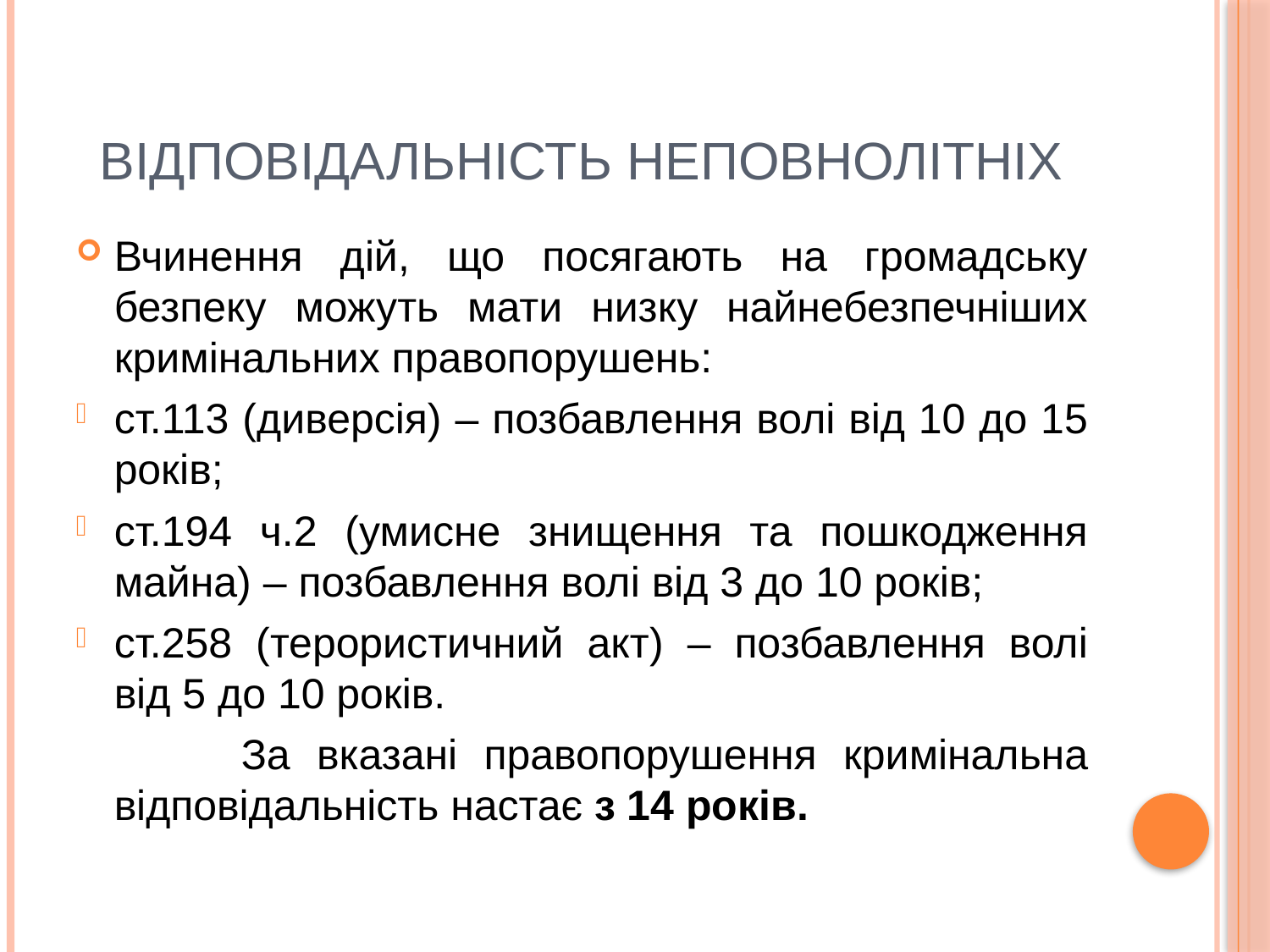

# Відповідальність неповнолітніх
Вчинення дій, що посягають на громадську безпеку можуть мати низку найнебезпечніших кримінальних правопорушень:
ст.113 (диверсія) – позбавлення волі від 10 до 15 років;
ст.194 ч.2 (умисне знищення та пошкодження майна) – позбавлення волі від 3 до 10 років;
ст.258 (терористичний акт) – позбавлення волі від 5 до 10 років.
		За вказані правопорушення кримінальна відповідальність настає з 14 років.